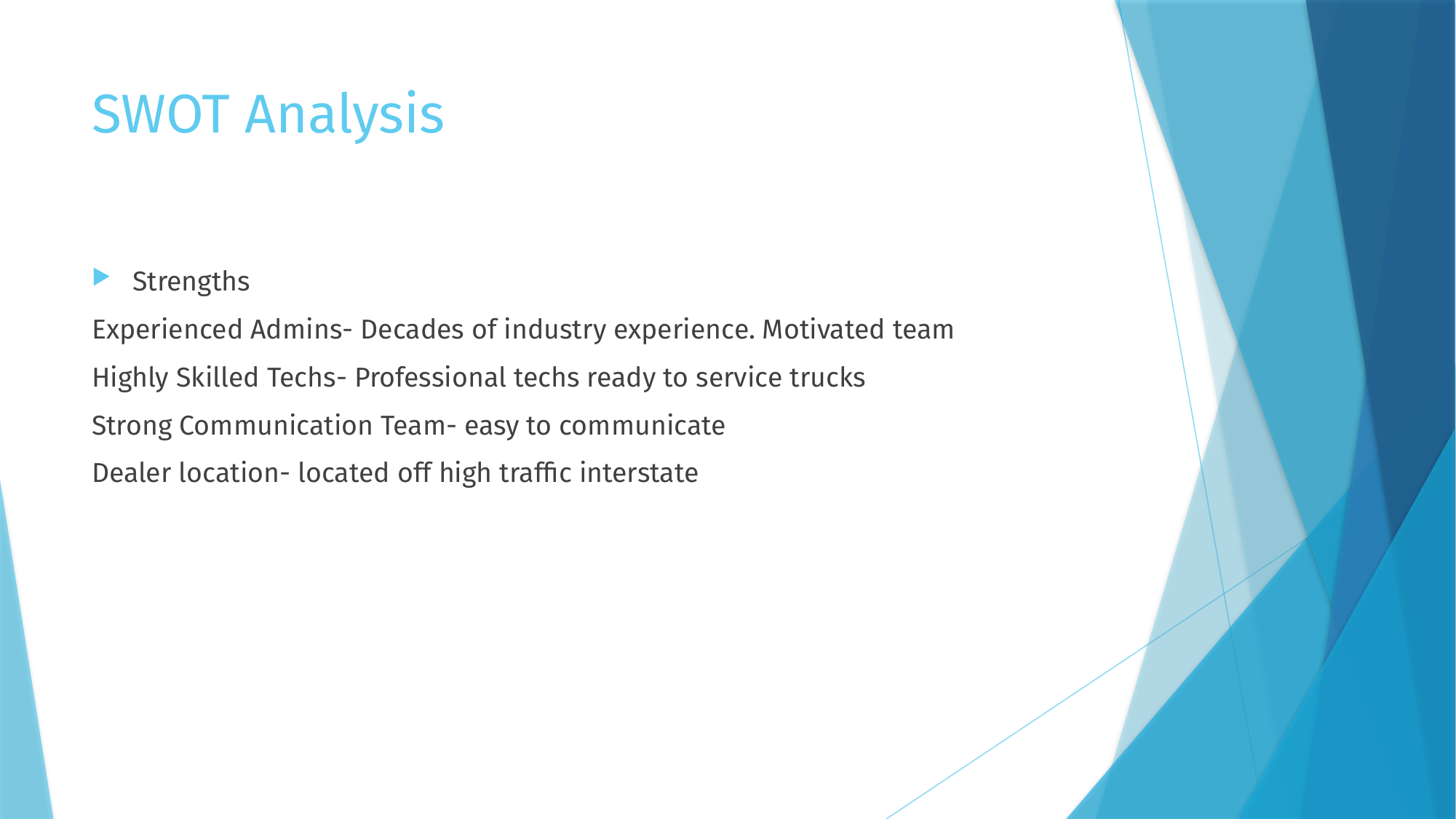

# SWOT Analysis
Strengths
Experienced Admins- Decades of industry experience. Motivated team
Highly Skilled Techs- Professional techs ready to service trucks
Strong Communication Team- easy to communicate
Dealer location- located off high traffic interstate